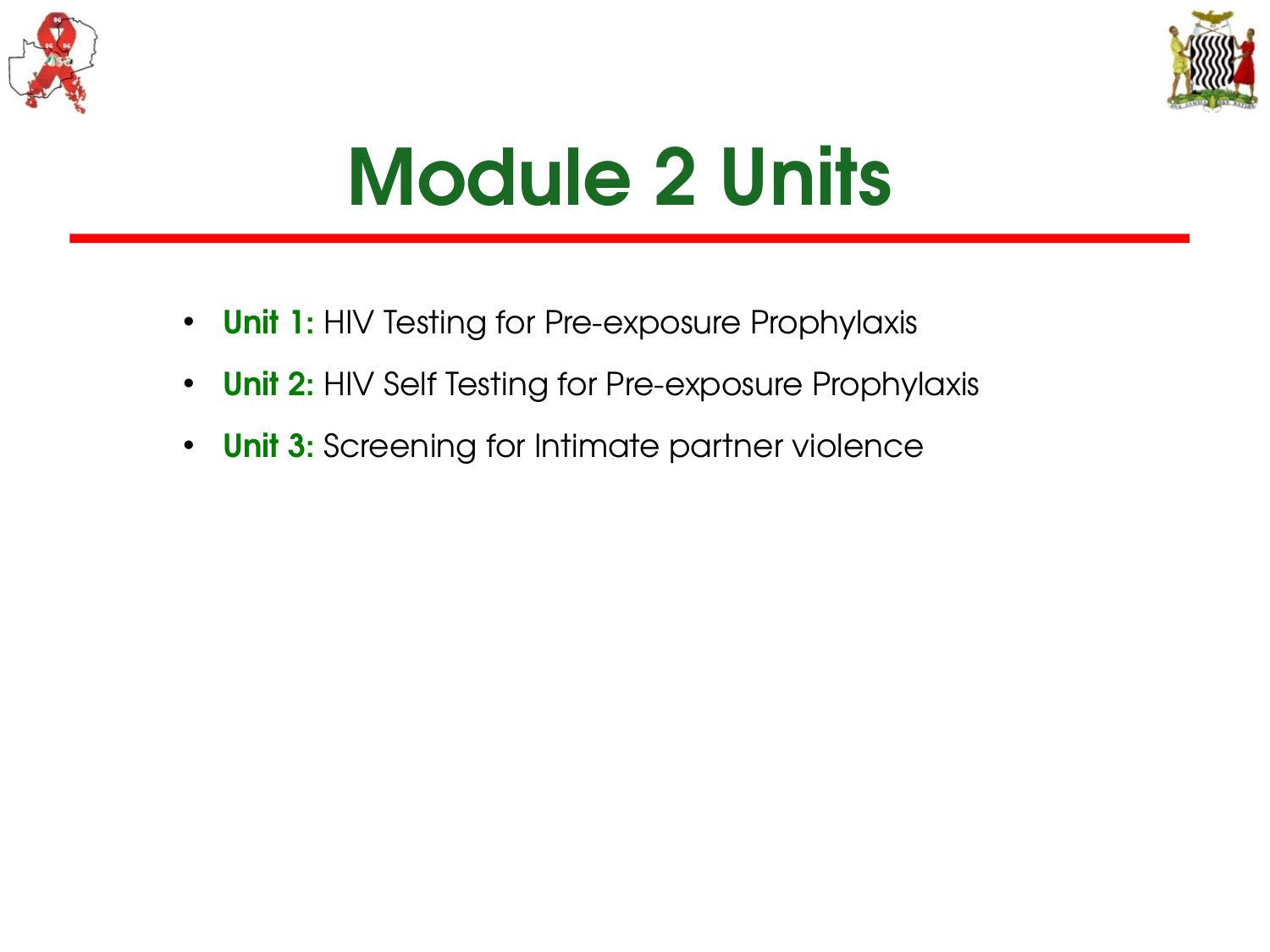

# Module 2 Units
Unit 1: HIV Testing for Pre-exposure Prophylaxis
Unit 2: HIV Self Testing for Pre-exposure Prophylaxis
Unit 3: Screening for Intimate partner violence